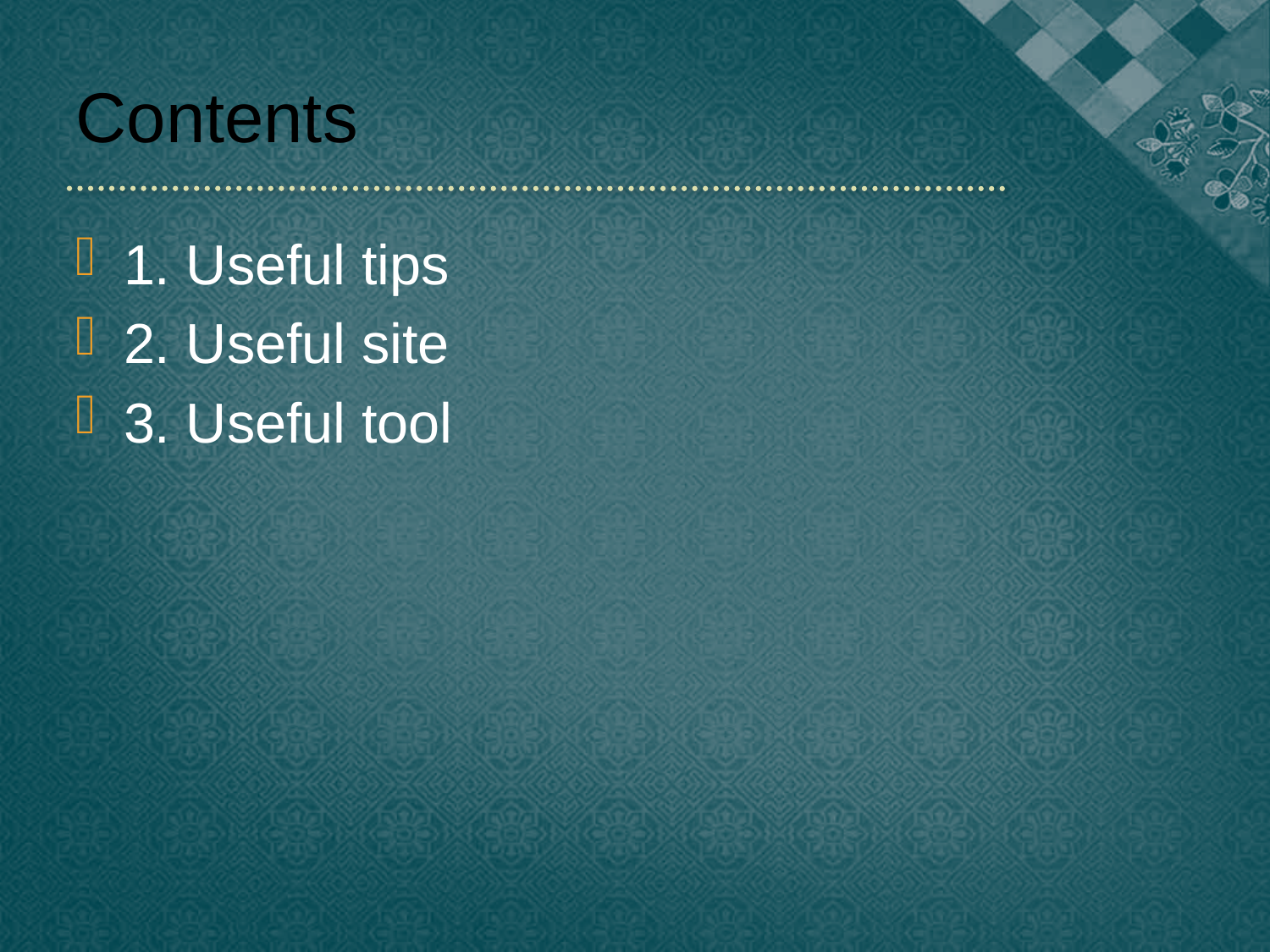

# Contents
1. Useful tips
2. Useful site
3. Useful tool